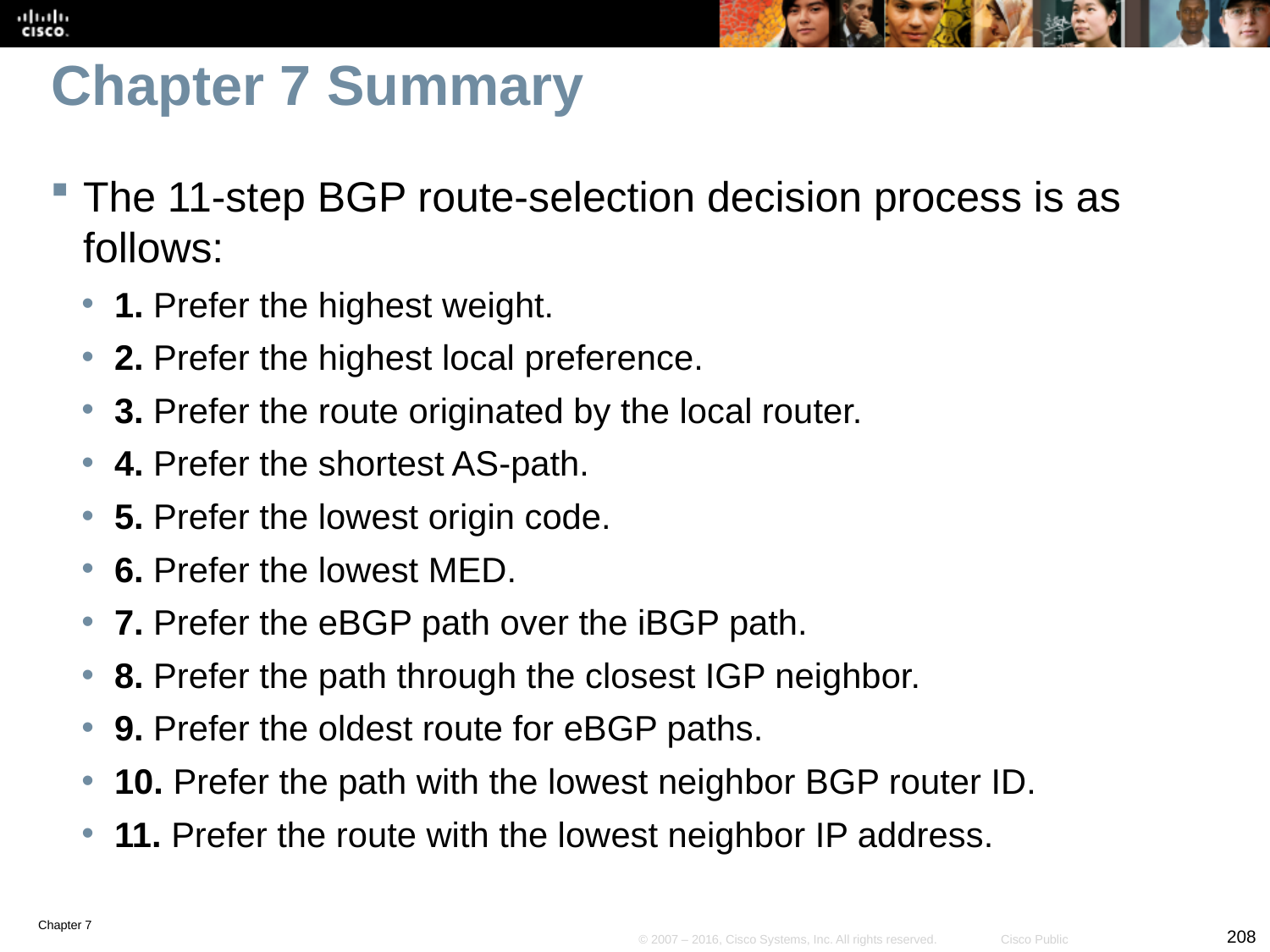

# Chapter 7 Summary
The 11-step BGP route-selection decision process is as follows:
1. Prefer the highest weight.
2. Prefer the highest local preference.
3. Prefer the route originated by the local router.
4. Prefer the shortest AS-path.
5. Prefer the lowest origin code.
6. Prefer the lowest MED.
7. Prefer the eBGP path over the iBGP path.
8. Prefer the path through the closest IGP neighbor.
9. Prefer the oldest route for eBGP paths.
10. Prefer the path with the lowest neighbor BGP router ID.
11. Prefer the route with the lowest neighbor IP address.